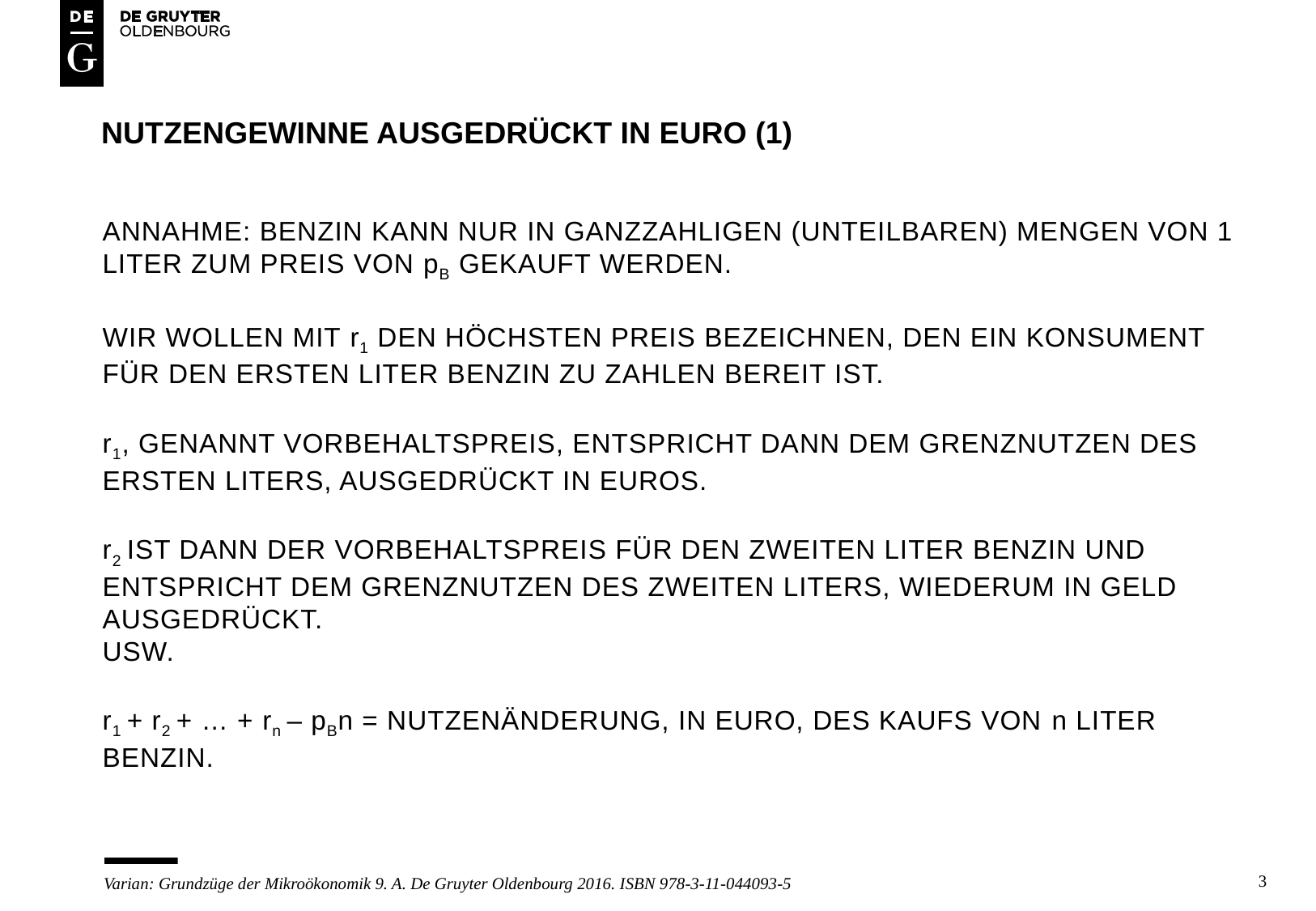

# Nutzengewinne ausgedrückt in euro (1)
Annahme: benzin kann nur in ganzzahligen (unteilbaren) mengen von 1 liter zum preis von pb gekauft werden.
Wir wollen mit r1 den höchsten preis bezeichnen, den ein konsument für den ersten liter benzin zu zahlen bereit ist.
r1, genannt vorbehaltspreis, entspricht dann dem grenznutzen des ersten liters, ausgedrückt in euros.
r2 ist dann der vorbehaltspreis für den zweiten liter benzin und entspricht dem grenznutzen des zweiten liters, wiederum in Geld ausgedrückt.
Usw.
r1 + r2 + … + rn – pbn = nutzenänderung, in Euro, des kaufs von n liter benzin.

3
Varian: Grundzüge der Mikroökonomik 9. A. De Gruyter Oldenbourg 2016. ISBN 978-3-11-044093-5